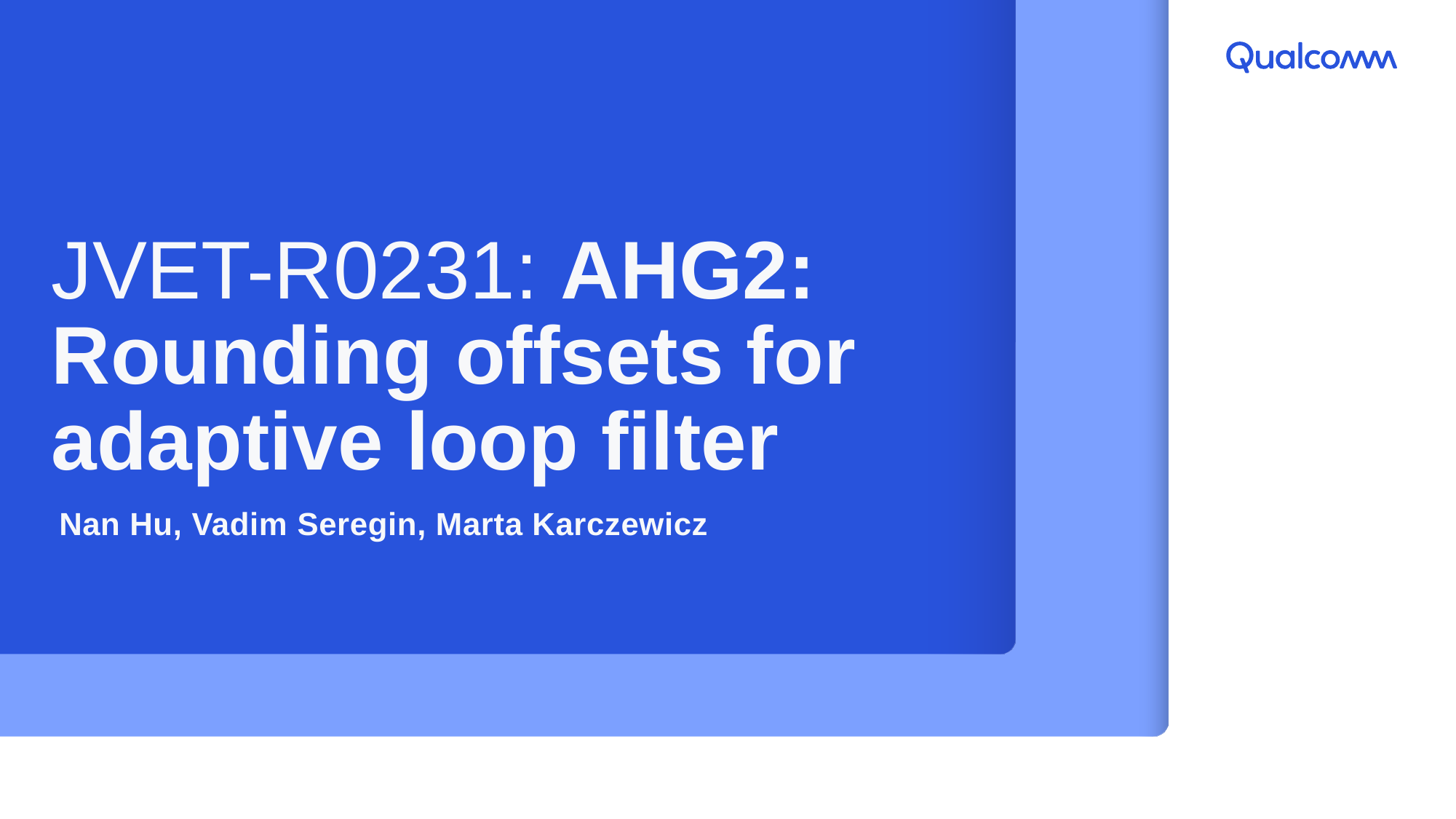

# JVET-R0231: AHG2: Rounding offsets for adaptive loop filter
Nan Hu, Vadim Seregin, Marta Karczewicz